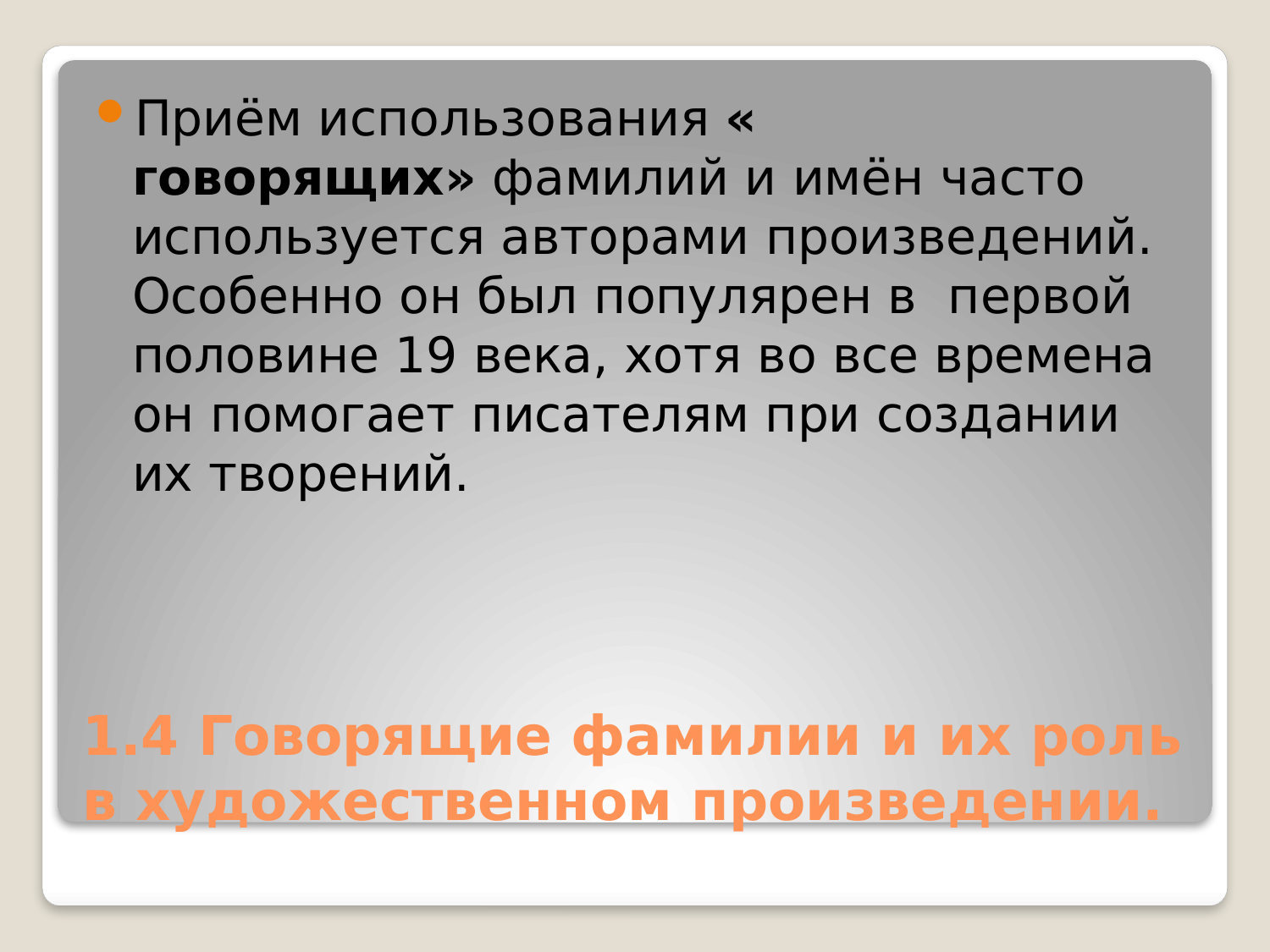

Приём использования « говорящих» фамилий и имён часто используется авторами произведений. Особенно он был популярен в  первой половине 19 века, хотя во все времена он помогает писателям при создании их творений.

# 1.4 Говорящие фамилии и их роль в художественном произведении.